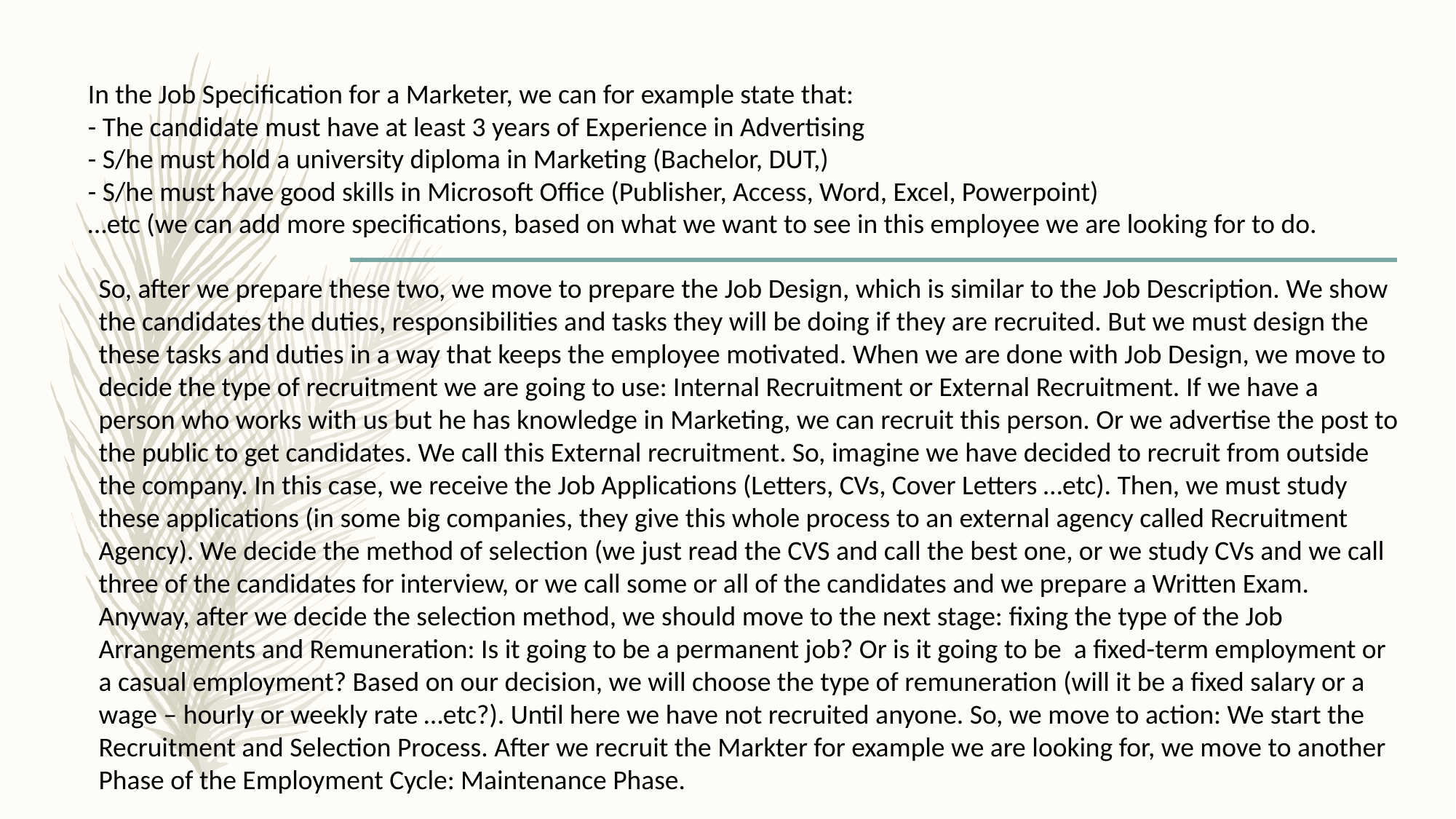

# In the Job Specification for a Marketer, we can for example state that: - The candidate must have at least 3 years of Experience in Advertising - S/he must hold a university diploma in Marketing (Bachelor, DUT,) - S/he must have good skills in Microsoft Office (Publisher, Access, Word, Excel, Powerpoint) …etc (we can add more specifications, based on what we want to see in this employee we are looking for to do.
So, after we prepare these two, we move to prepare the Job Design, which is similar to the Job Description. We show the candidates the duties, responsibilities and tasks they will be doing if they are recruited. But we must design the these tasks and duties in a way that keeps the employee motivated. When we are done with Job Design, we move to decide the type of recruitment we are going to use: Internal Recruitment or External Recruitment. If we have a person who works with us but he has knowledge in Marketing, we can recruit this person. Or we advertise the post to the public to get candidates. We call this External recruitment. So, imagine we have decided to recruit from outside the company. In this case, we receive the Job Applications (Letters, CVs, Cover Letters …etc). Then, we must study these applications (in some big companies, they give this whole process to an external agency called Recruitment Agency). We decide the method of selection (we just read the CVS and call the best one, or we study CVs and we call three of the candidates for interview, or we call some or all of the candidates and we prepare a Written Exam. Anyway, after we decide the selection method, we should move to the next stage: fixing the type of the Job Arrangements and Remuneration: Is it going to be a permanent job? Or is it going to be  a fixed-term employment or a casual employment? Based on our decision, we will choose the type of remuneration (will it be a fixed salary or a wage – hourly or weekly rate …etc?). Until here we have not recruited anyone. So, we move to action: We start the Recruitment and Selection Process. After we recruit the Markter for example we are looking for, we move to another Phase of the Employment Cycle: Maintenance Phase.